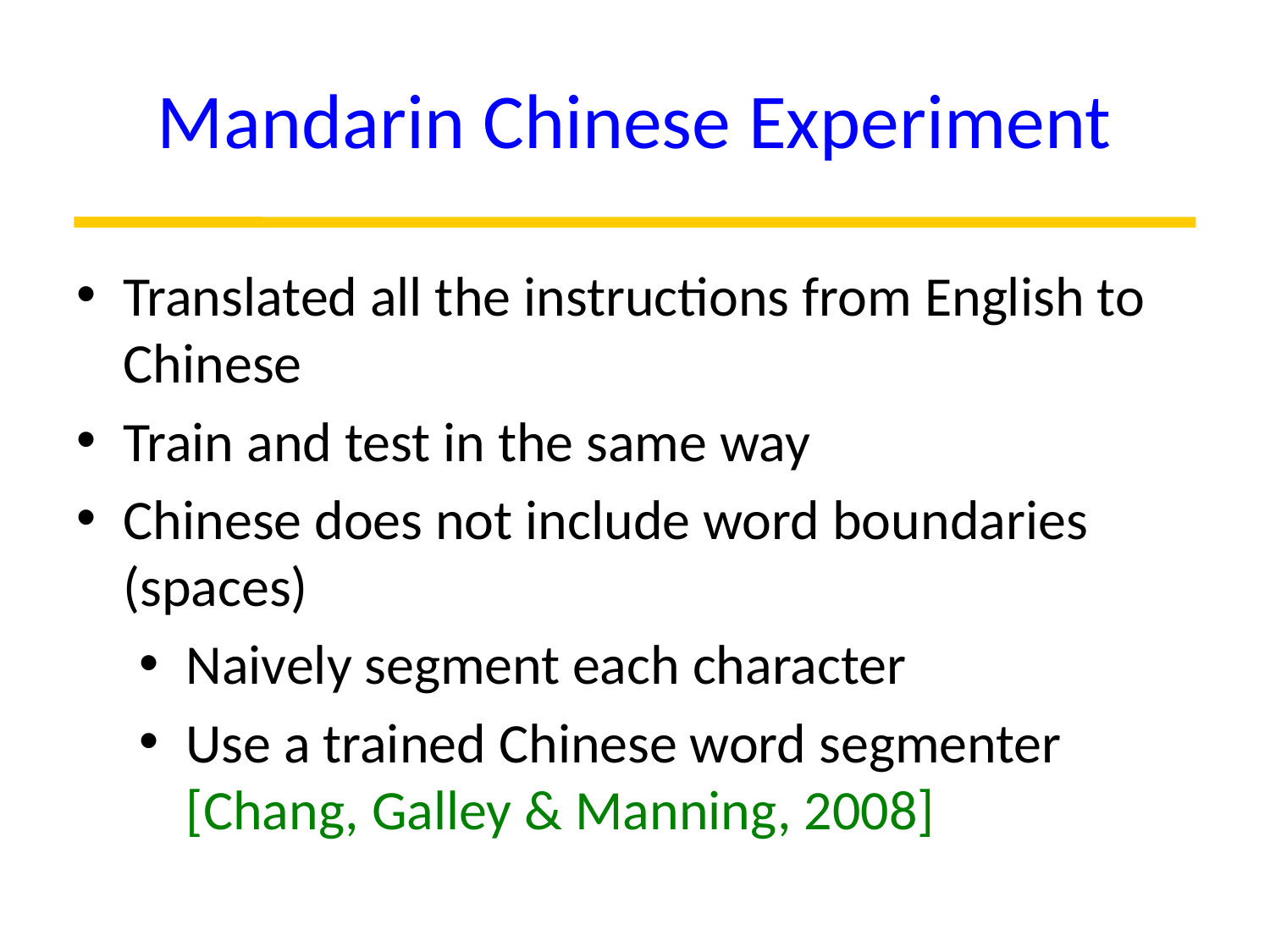

# Mandarin Chinese Experiment

Translated all the instructions from English to Chinese
Train and test in the same way
Chinese does not include word boundaries (spaces)
Naively segment each character
Use a trained Chinese word segmenter [Chang, Galley & Manning, 2008]